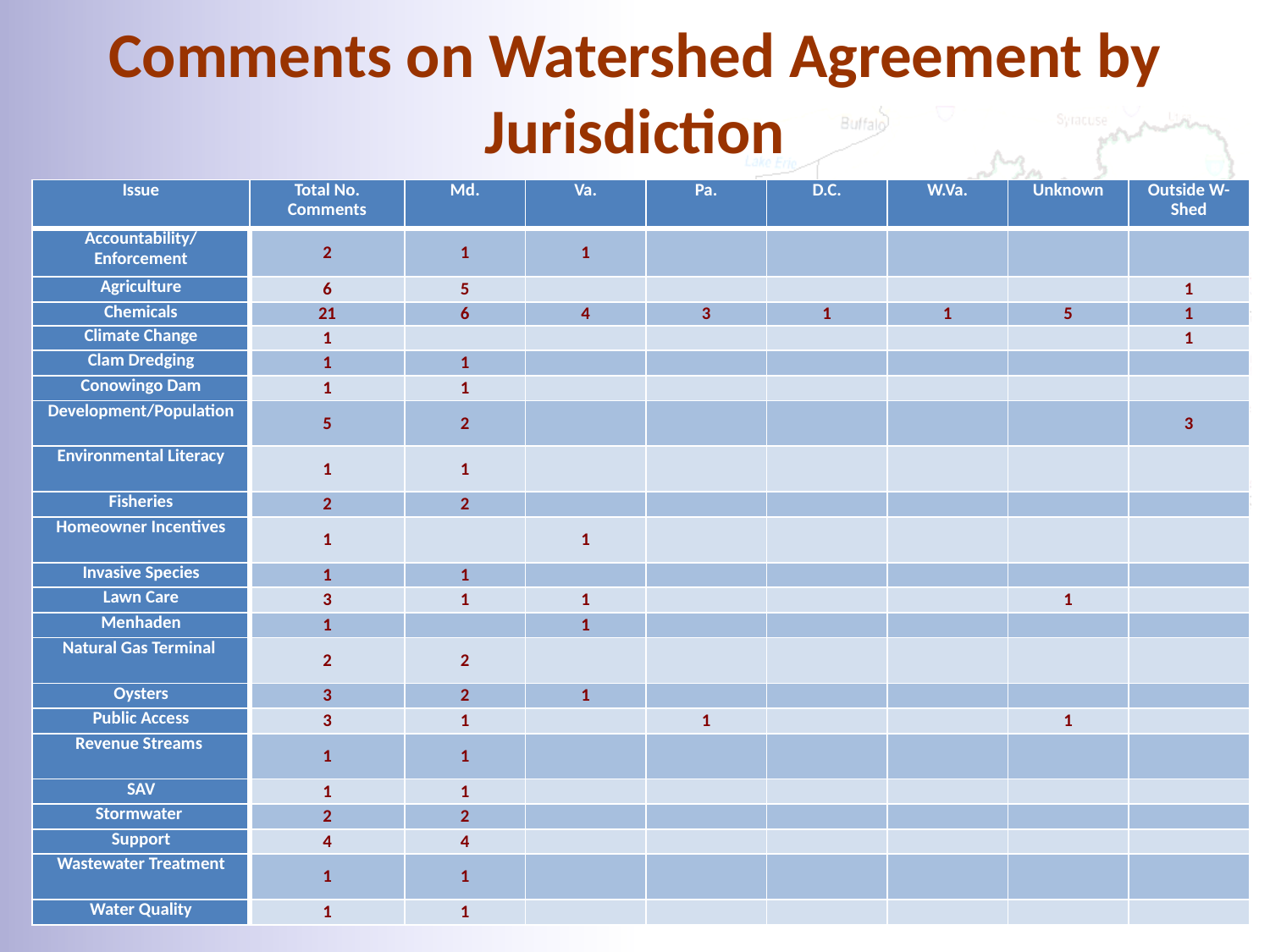

# Comments on Watershed Agreement by Jurisdiction
| Issue | Total No. Comments | Md. | Va. | Pa. | D.C. | W.Va. | Unknown | Outside W-Shed |
| --- | --- | --- | --- | --- | --- | --- | --- | --- |
| Accountability/ Enforcement | 2 | 1 | 1 |  |  |  |  |  |
| Agriculture | 6 | 5 |  |  |  |  |  | 1 |
| Chemicals | 21 | 6 | 4 | 3 | 1 | 1 | 5 | 1 |
| Climate Change | 1 |  |  |  |  |  |  | 1 |
| Clam Dredging | 1 | 1 |  |  |  |  |  |  |
| Conowingo Dam | 1 | 1 |  |  |  |  |  |  |
| Development/Population | 5 | 2 |  |  |  |  |  | 3 |
| Environmental Literacy | 1 | 1 |  |  |  |  |  |  |
| Fisheries | 2 | 2 |  |  |  |  |  |  |
| Homeowner Incentives | 1 |  | 1 |  |  |  |  |  |
| Invasive Species | 1 | 1 |  |  |  |  |  |  |
| Lawn Care | 3 | 1 | 1 |  |  |  | 1 |  |
| Menhaden | 1 |  | 1 |  |  |  |  |  |
| Natural Gas Terminal | 2 | 2 |  |  |  |  |  |  |
| Oysters | 3 | 2 | 1 |  |  |  |  |  |
| Public Access | 3 | 1 |  | 1 |  |  | 1 |  |
| Revenue Streams | 1 | 1 |  |  |  |  |  |  |
| SAV | 1 | 1 |  |  |  |  |  |  |
| Stormwater | 2 | 2 |  |  |  |  |  |  |
| Support | 4 | 4 |  |  |  |  |  |  |
| Wastewater Treatment | 1 | 1 |  |  |  |  |  |  |
| Water Quality | 1 | 1 |  |  |  |  |  |  |
www.chesapeakebay.net